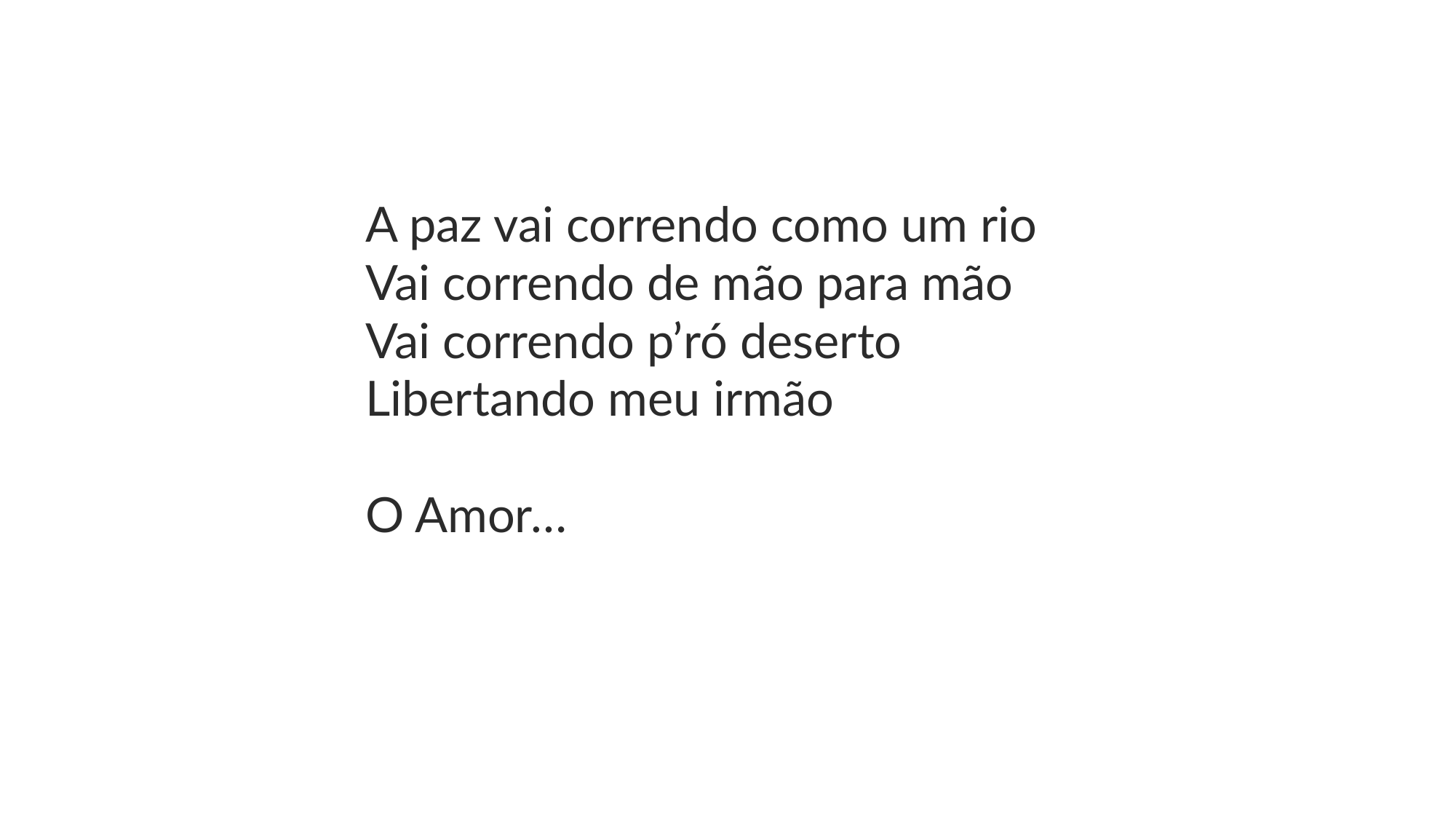

A paz vai correndo como um rio
Vai correndo de mão para mão
Vai correndo p’ró deserto
Libertando meu irmão

O Amor…